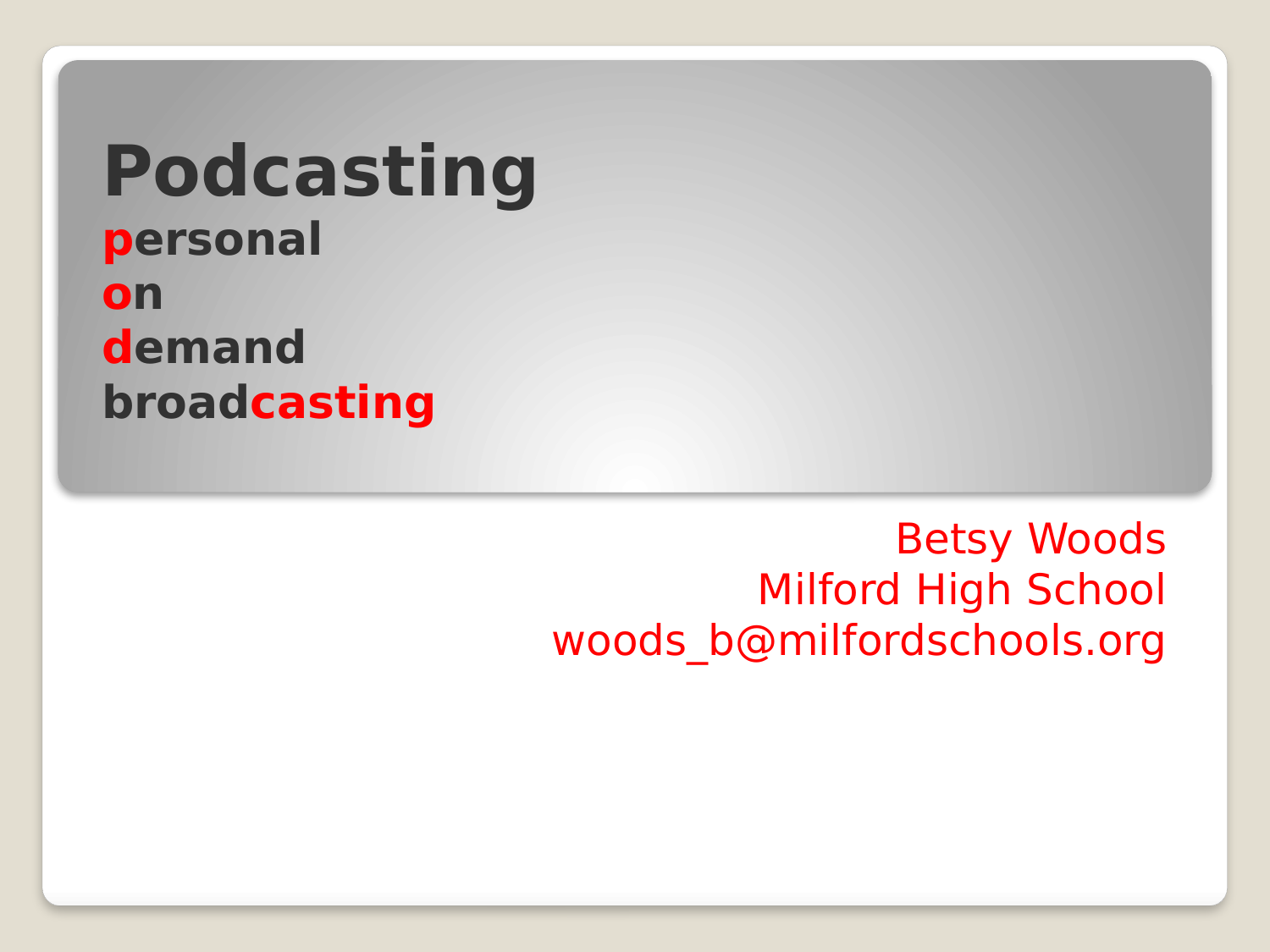

# Podcasting personal on demand broadcasting
Betsy Woods
Milford High School
woods_b@milfordschools.org